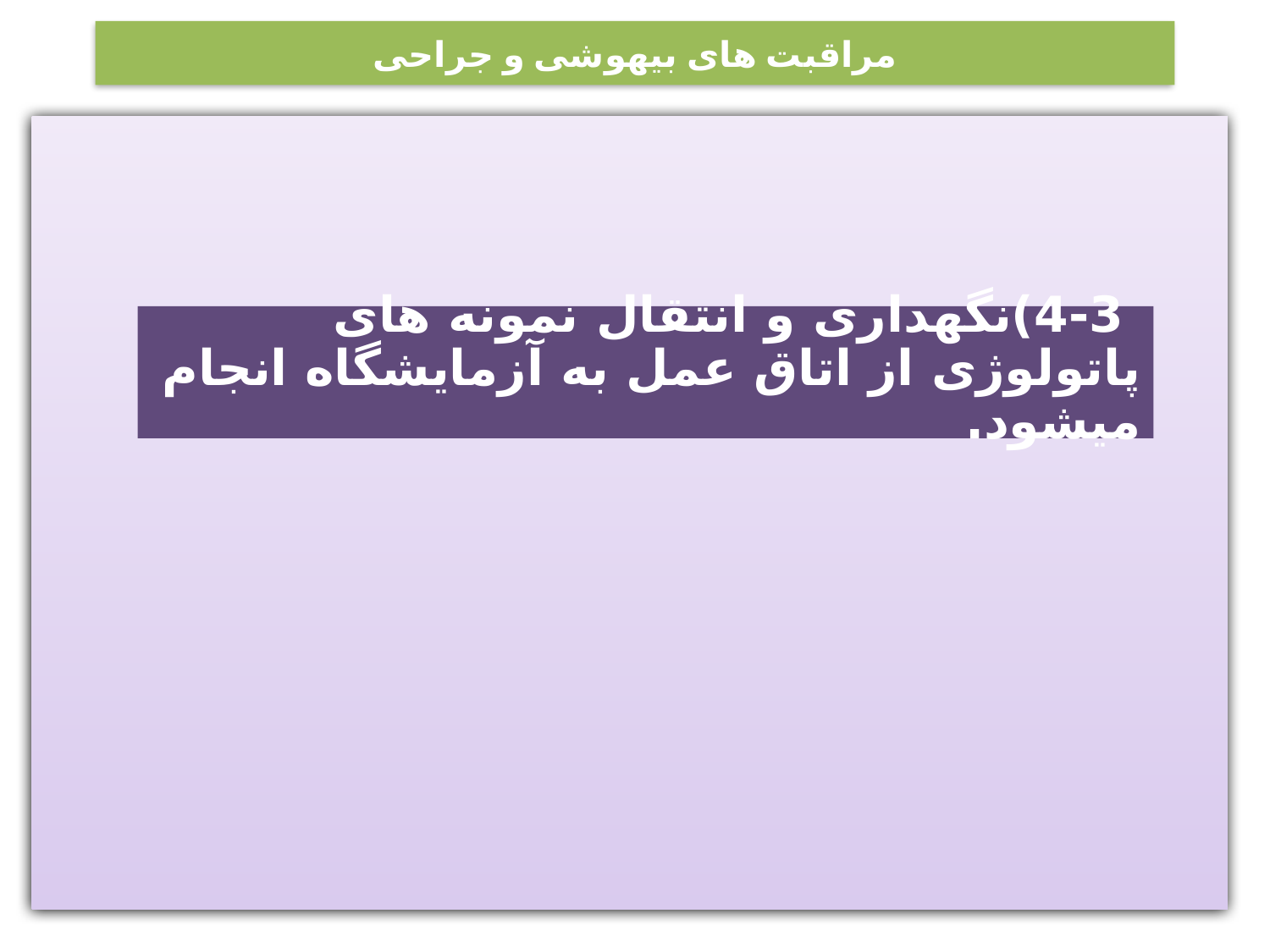

# مراقبت های بیهوشی و جراحی

 4-3)نگهداری و انتقال نمونه های پاتولوژی از اتاق عمل به آزمایشگاه انجام میشود.